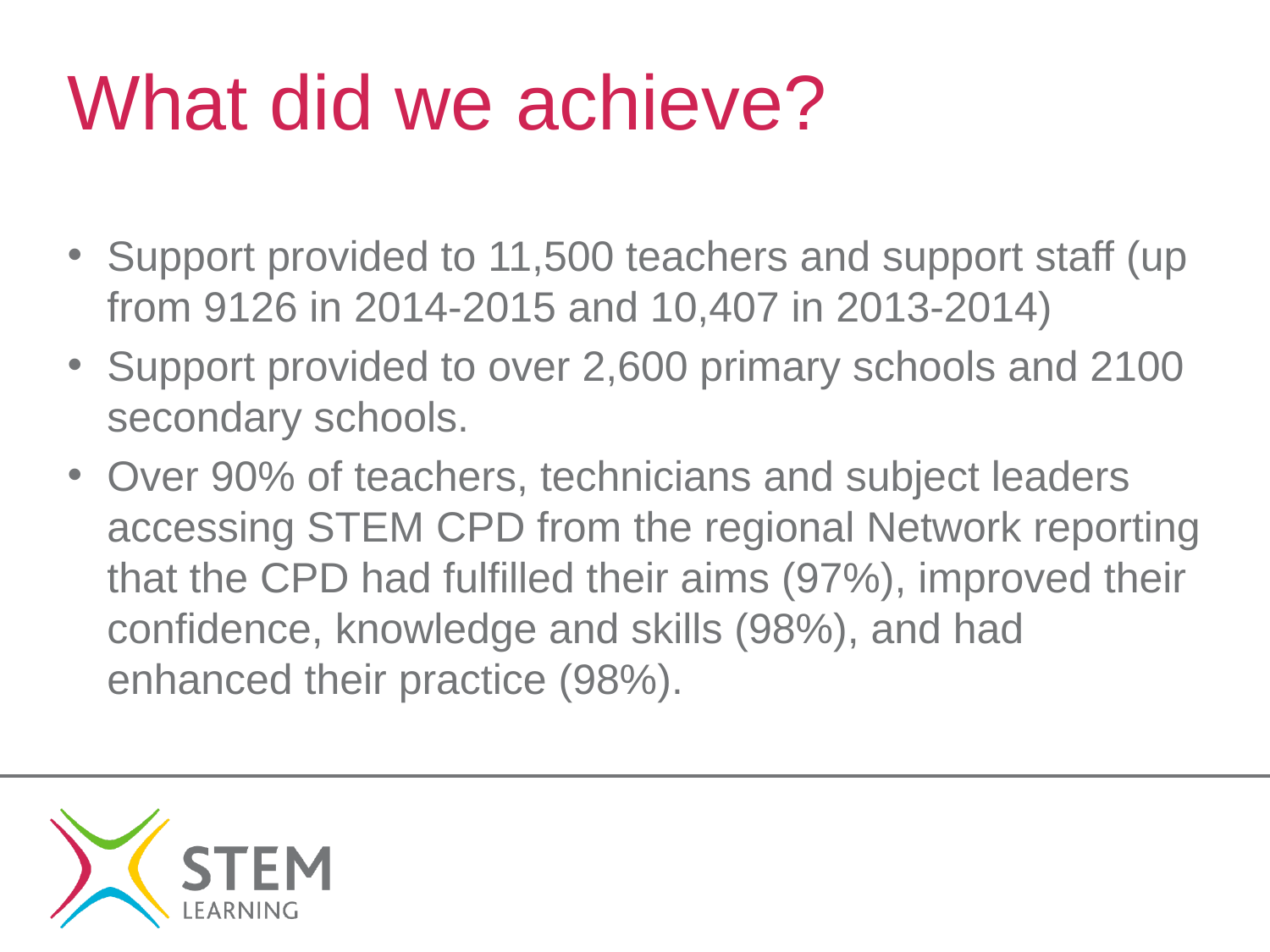

# What did we achieve?

Support provided to 11,500 teachers and support staff (up from 9126 in 2014-2015 and 10,407 in 2013-2014)
Support provided to over 2,600 primary schools and 2100 secondary schools.
Over 90% of teachers, technicians and subject leaders accessing STEM CPD from the regional Network reporting that the CPD had fulfilled their aims (97%), improved their confidence, knowledge and skills (98%), and had enhanced their practice (98%).